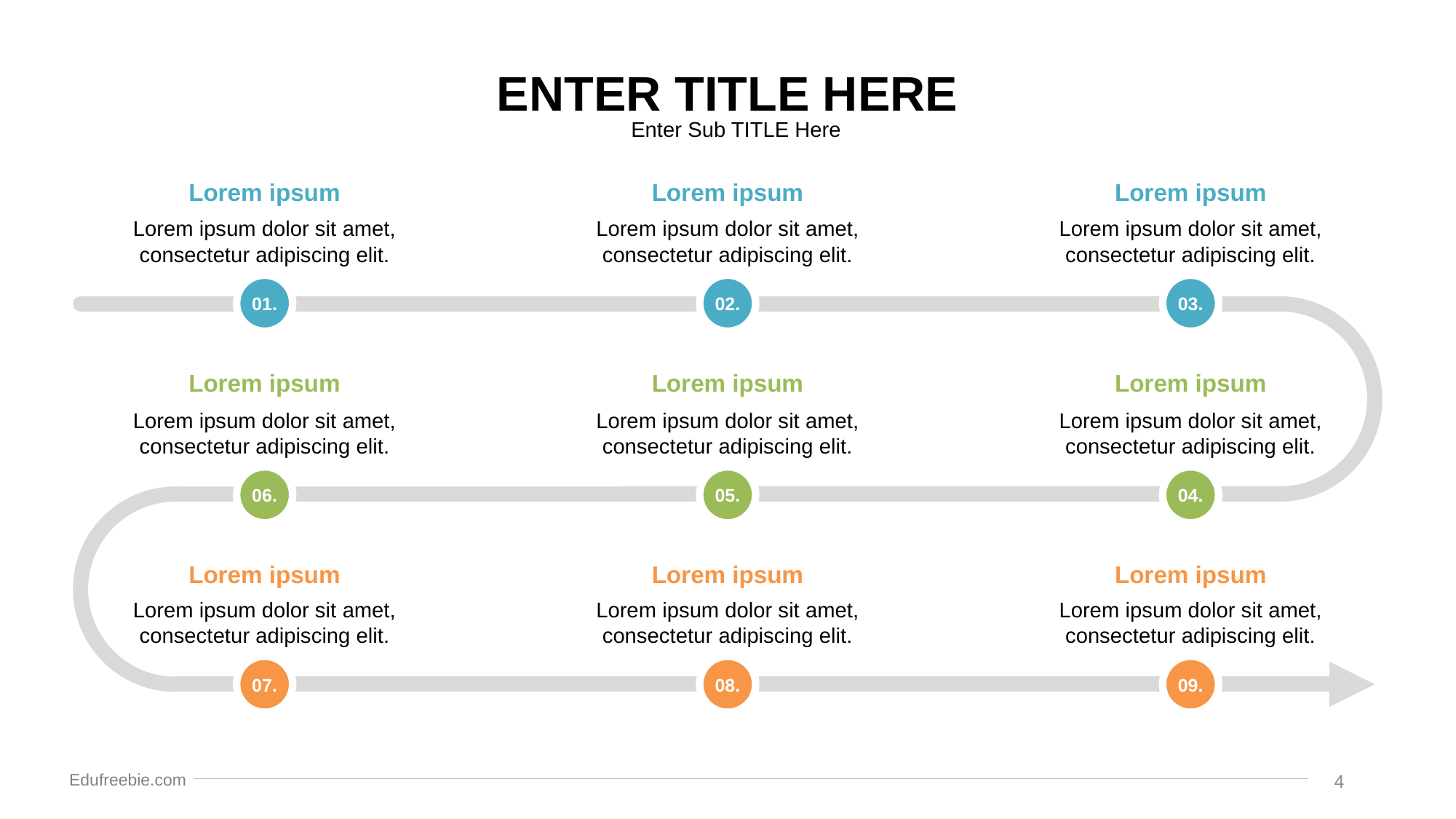

ENTER TITLE HERE
Enter Sub TITLE Here
Lorem ipsum
Lorem ipsum
Lorem ipsum
Lorem ipsum dolor sit amet, consectetur adipiscing elit.
Lorem ipsum dolor sit amet, consectetur adipiscing elit.
Lorem ipsum dolor sit amet, consectetur adipiscing elit.
01.
02.
03.

Lorem ipsum
Lorem ipsum
Lorem ipsum
Lorem ipsum dolor sit amet, consectetur adipiscing elit.
Lorem ipsum dolor sit amet, consectetur adipiscing elit.
Lorem ipsum dolor sit amet, consectetur adipiscing elit.
06.
05.
04.

Lorem ipsum
Lorem ipsum
Lorem ipsum
Lorem ipsum dolor sit amet, consectetur adipiscing elit.
Lorem ipsum dolor sit amet, consectetur adipiscing elit.
Lorem ipsum dolor sit amet, consectetur adipiscing elit.
07.
08.
09.
4
Edufreebie.com